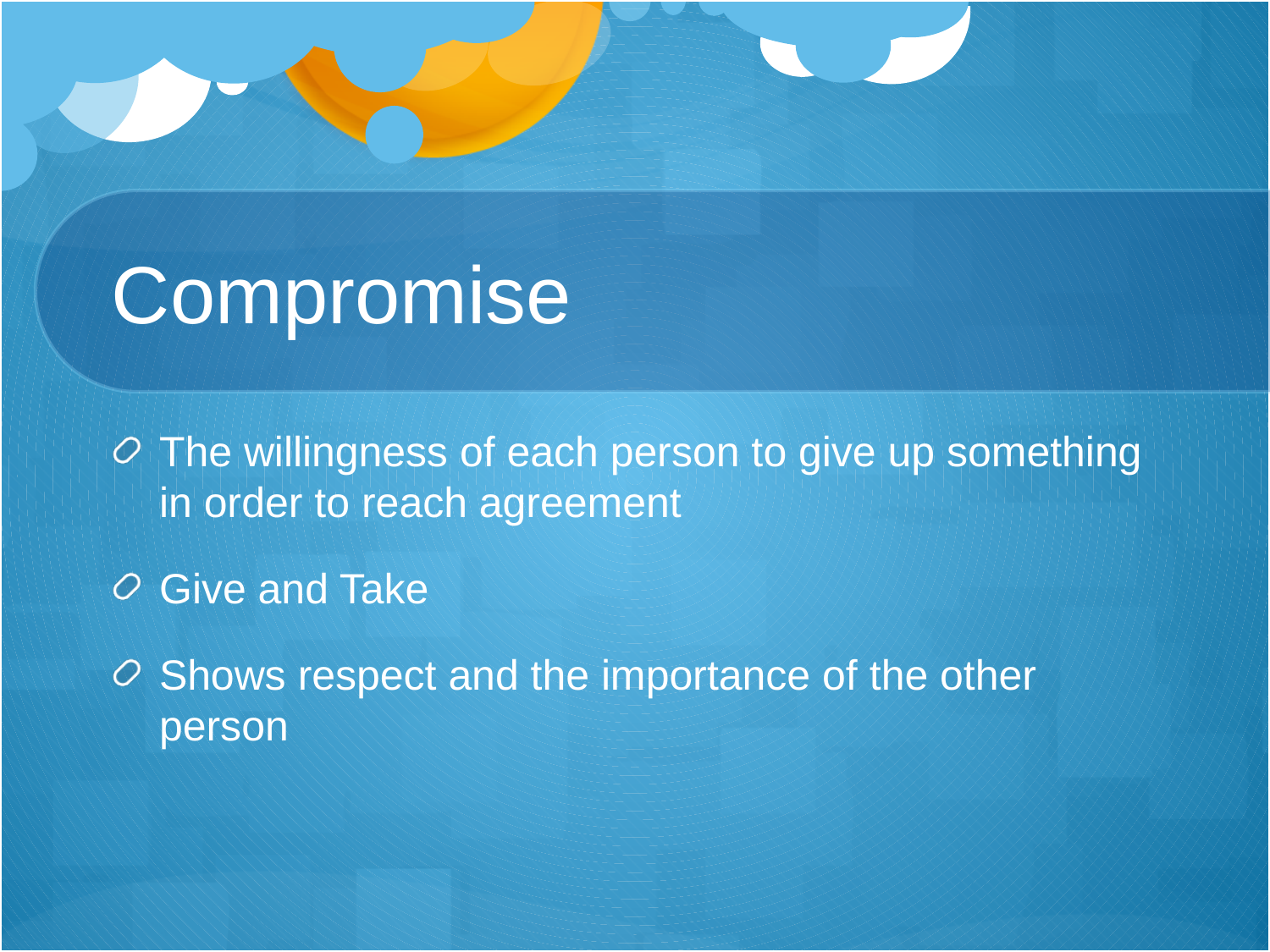

# Compromise
The willingness of each person to give up something in order to reach agreement
Give and Take
Shows respect and the importance of the other person